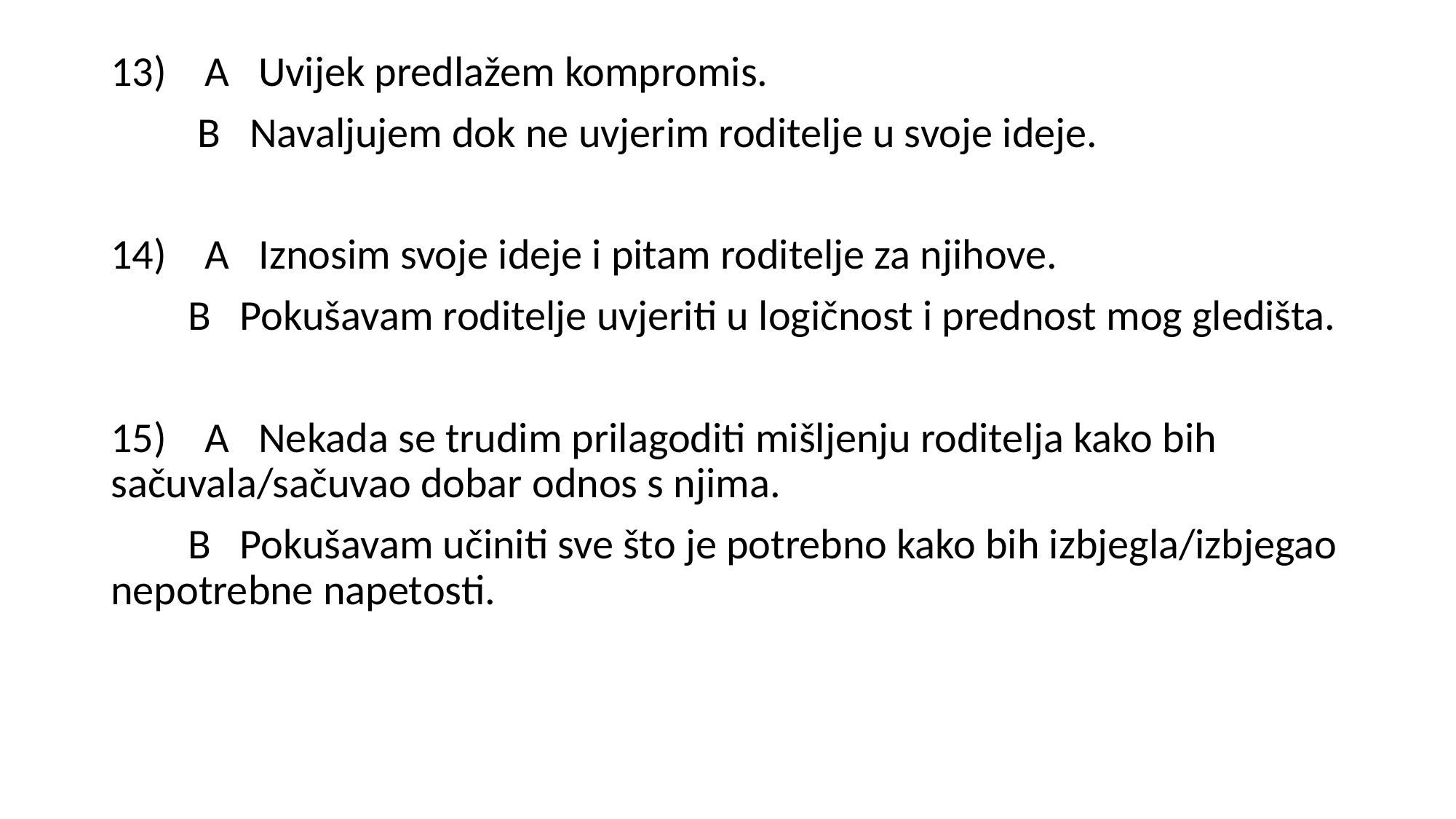

13)    A   Uvijek predlažem kompromis.
         B   Navaljujem dok ne uvjerim roditelje u svoje ideje.

14)    A   Iznosim svoje ideje i pitam roditelje za njihove.
        B   Pokušavam roditelje uvjeriti u logičnost i prednost mog gledišta.

15)    A   Nekada se trudim prilagoditi mišljenju roditelja kako bih sačuvala/sačuvao dobar odnos s njima.
        B   Pokušavam učiniti sve što je potrebno kako bih izbjegla/izbjegao nepotrebne napetosti.